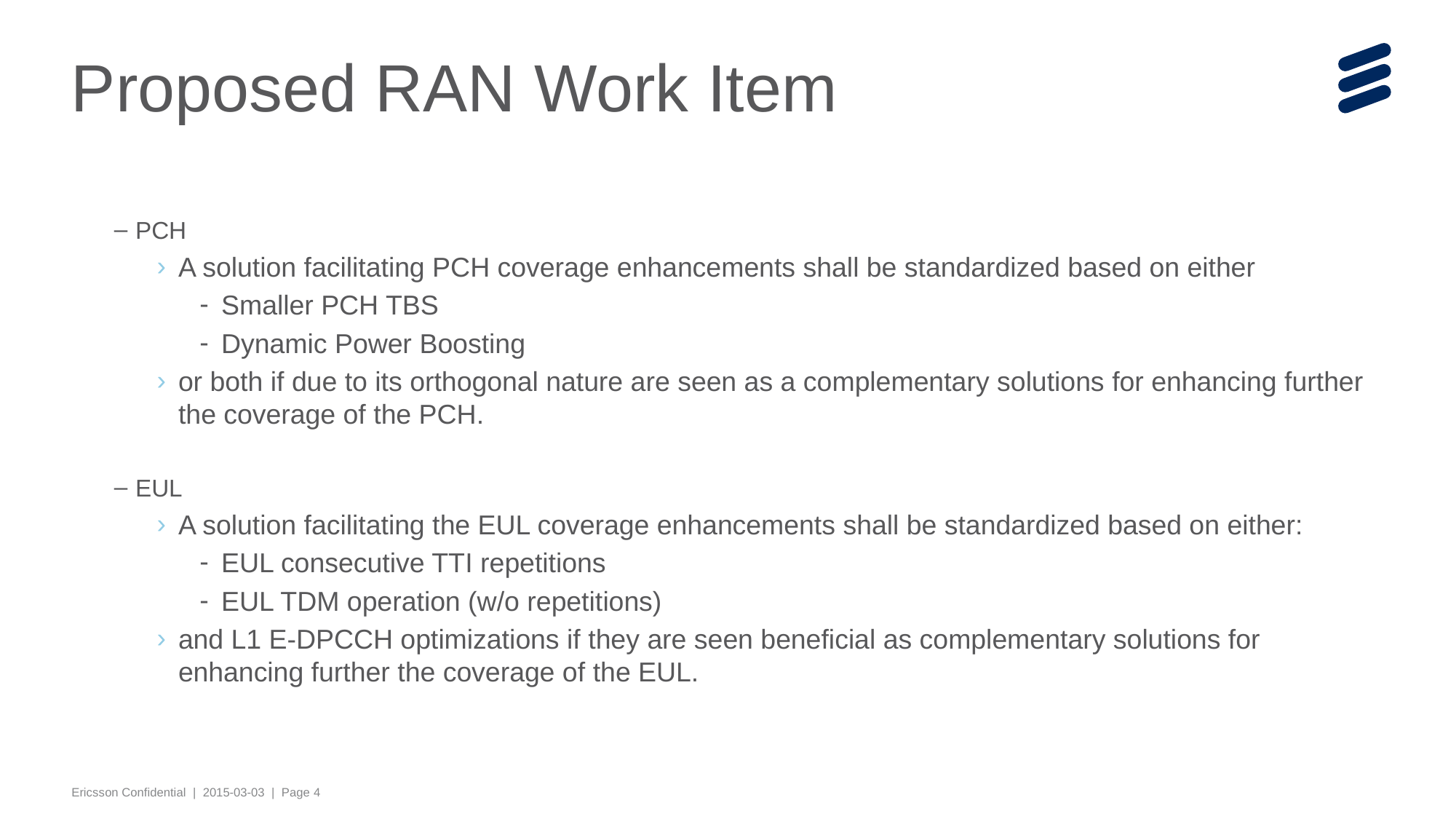

# Proposed RAN Work Item
PCH
A solution facilitating PCH coverage enhancements shall be standardized based on either
Smaller PCH TBS
Dynamic Power Boosting
or both if due to its orthogonal nature are seen as a complementary solutions for enhancing further the coverage of the PCH.

EUL
A solution facilitating the EUL coverage enhancements shall be standardized based on either:
EUL consecutive TTI repetitions
EUL TDM operation (w/o repetitions)
and L1 E-DPCCH optimizations if they are seen beneficial as complementary solutions for enhancing further the coverage of the EUL.